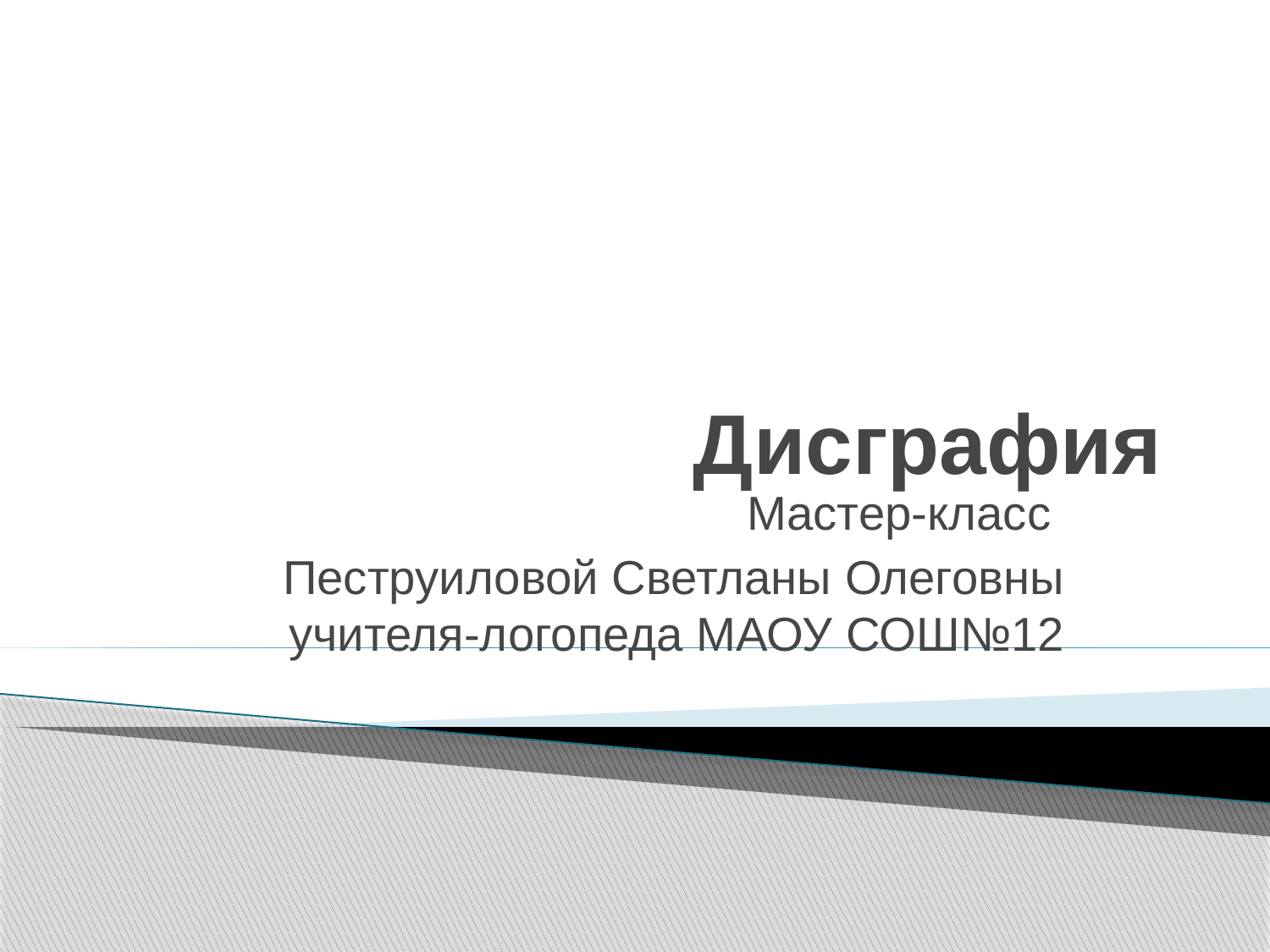

# Дисграфия
Мастер-класс
Пеструиловой Светланы Олеговны учителя-логопеда МАОУ СОШ№12